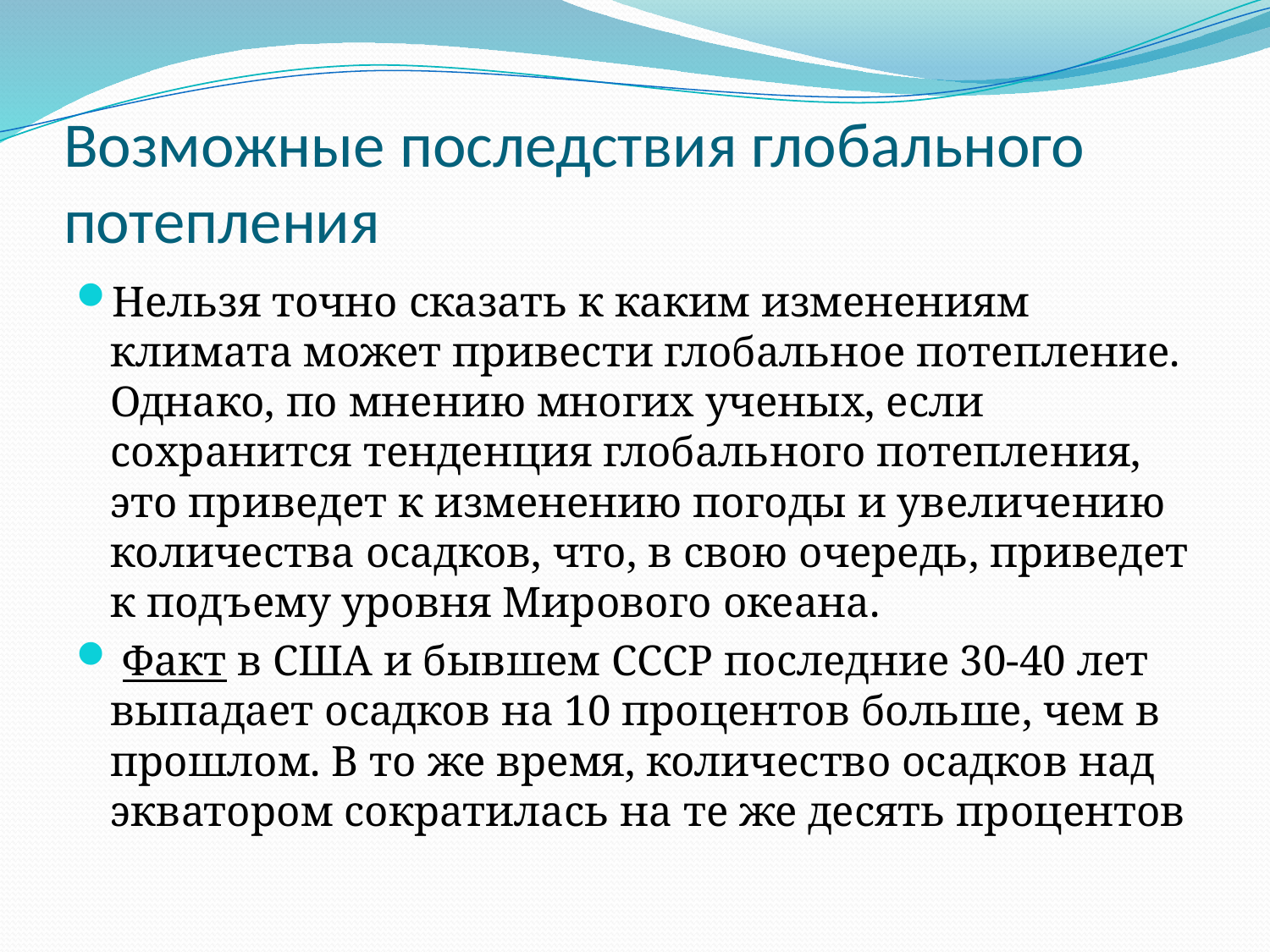

# Возможные последствия глобального потепления
Нельзя точно сказать к каким изменениям климата может привести глобальное потепление. Однако, по мнению многих ученых, если сохранится тенденция глобального потепления, это приведет к изменению погоды и увеличению количества осадков, что, в свою очередь, приведет к подъему уровня Mирового океана.
 Факт в США и бывшем СССР последние 30-40 лет выпадает осадков на 10 процентов больше, чем в прошлом. В то же время, количество осадков над экватором сократилась на те же десять процентов